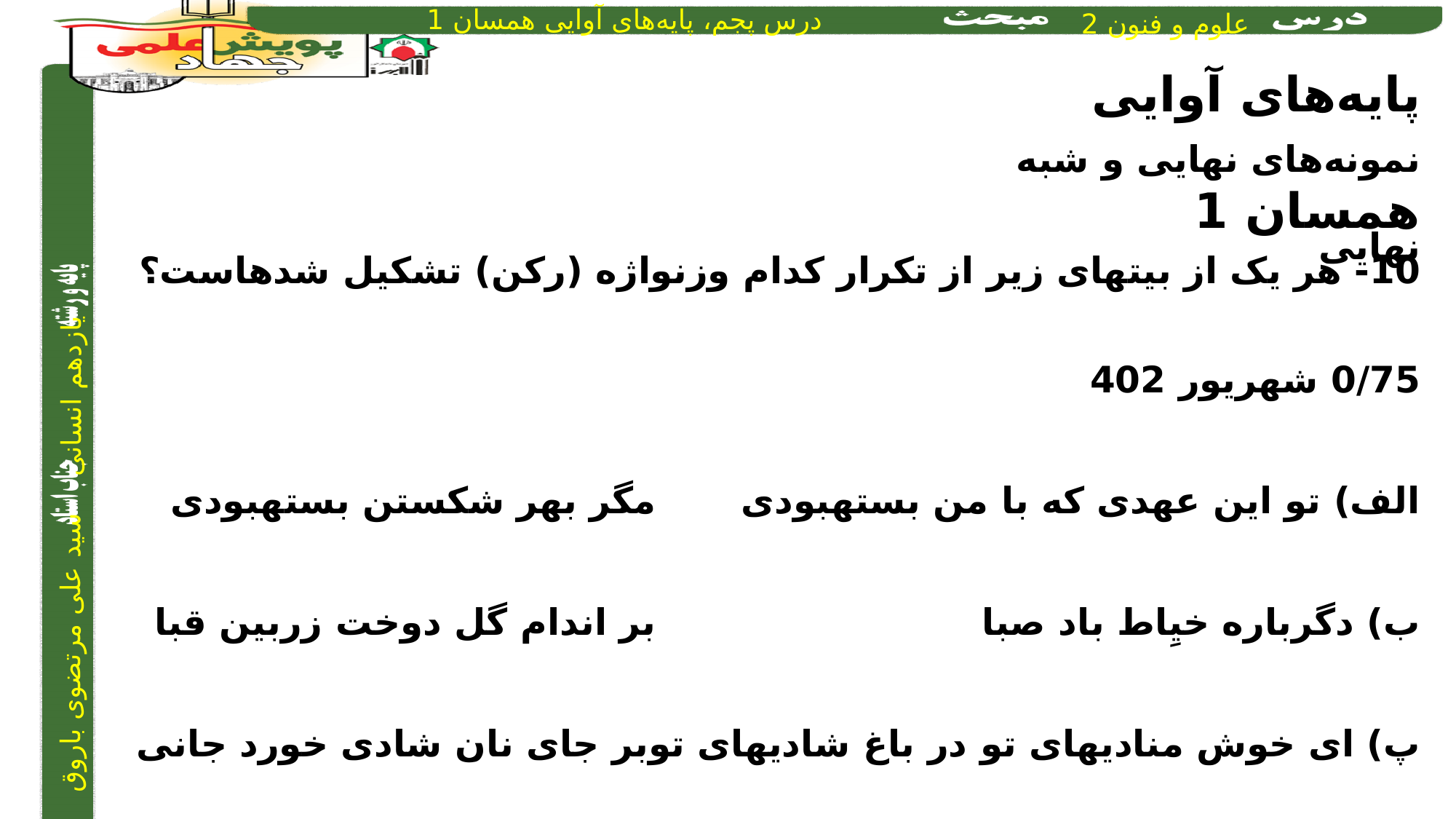

پایه‌های آوایی همسان 1
نمونه‌های نهایی و شبه نهایی
10- هر یک از بیت­های زیر از تکرار کدام وزن­واژه (رکن) تشکیل شده­است؟ 0/75 	شهریور 402
الف) تو این عهدی که با من بسته­بودی		مگر بهر شکستن بسته­بودی
ب) دگرباره خیِاط باد صبا				بر اندام گل دوخت زربین قبا
پ) ای خوش منادی­های تو در باغ شادی­های تو	بر جای نان شادی خورد جانی که شد مهمان تو